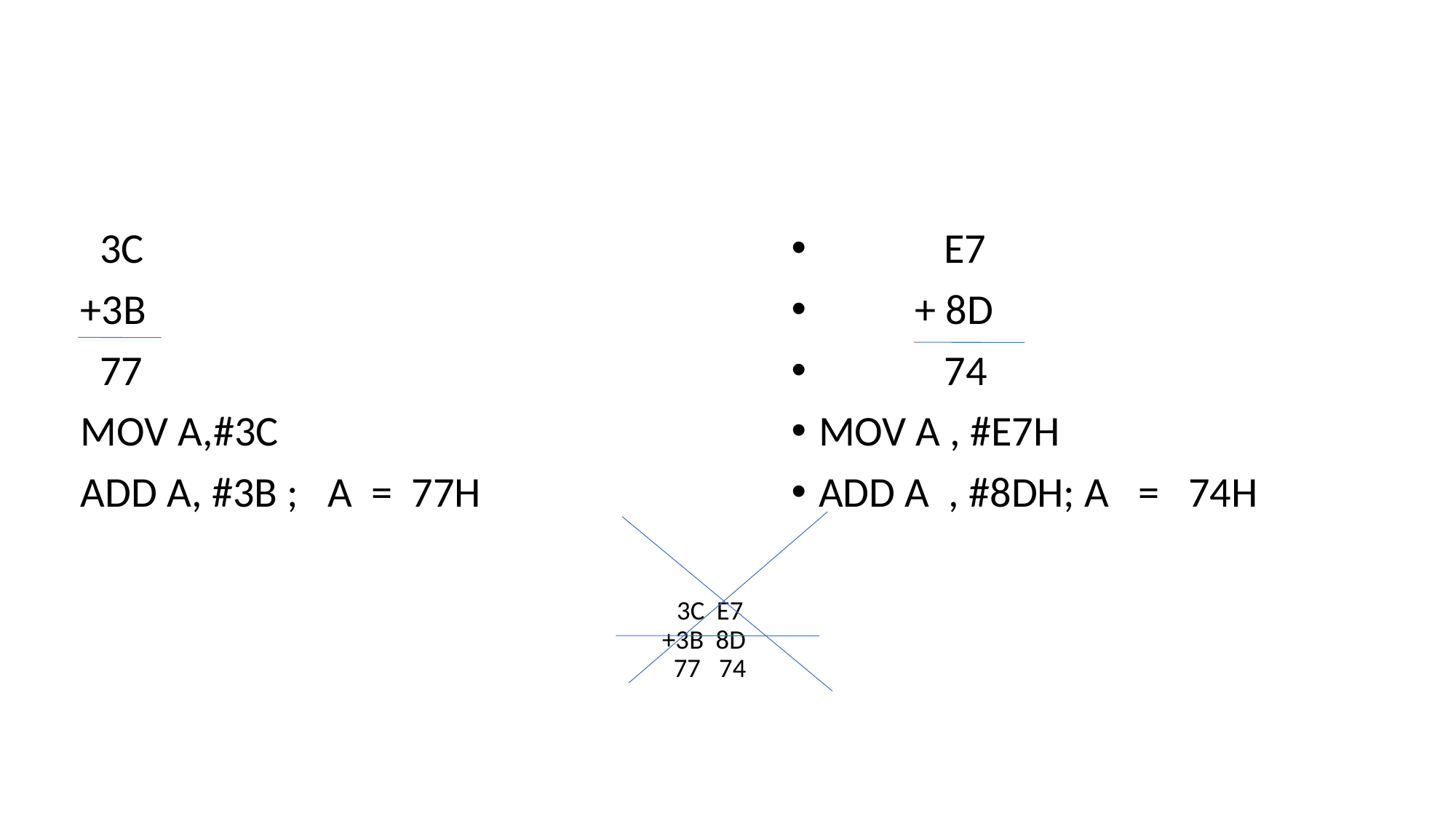

3C
+3B
  77
MOV A,#3C
ADD A, #3B ;   A  =  77H
             E7
          + 8D
             74
MOV A , #E7H
ADD A  , #8DH; A   =   74H

# 3C  E7 +3B  8D   77   74